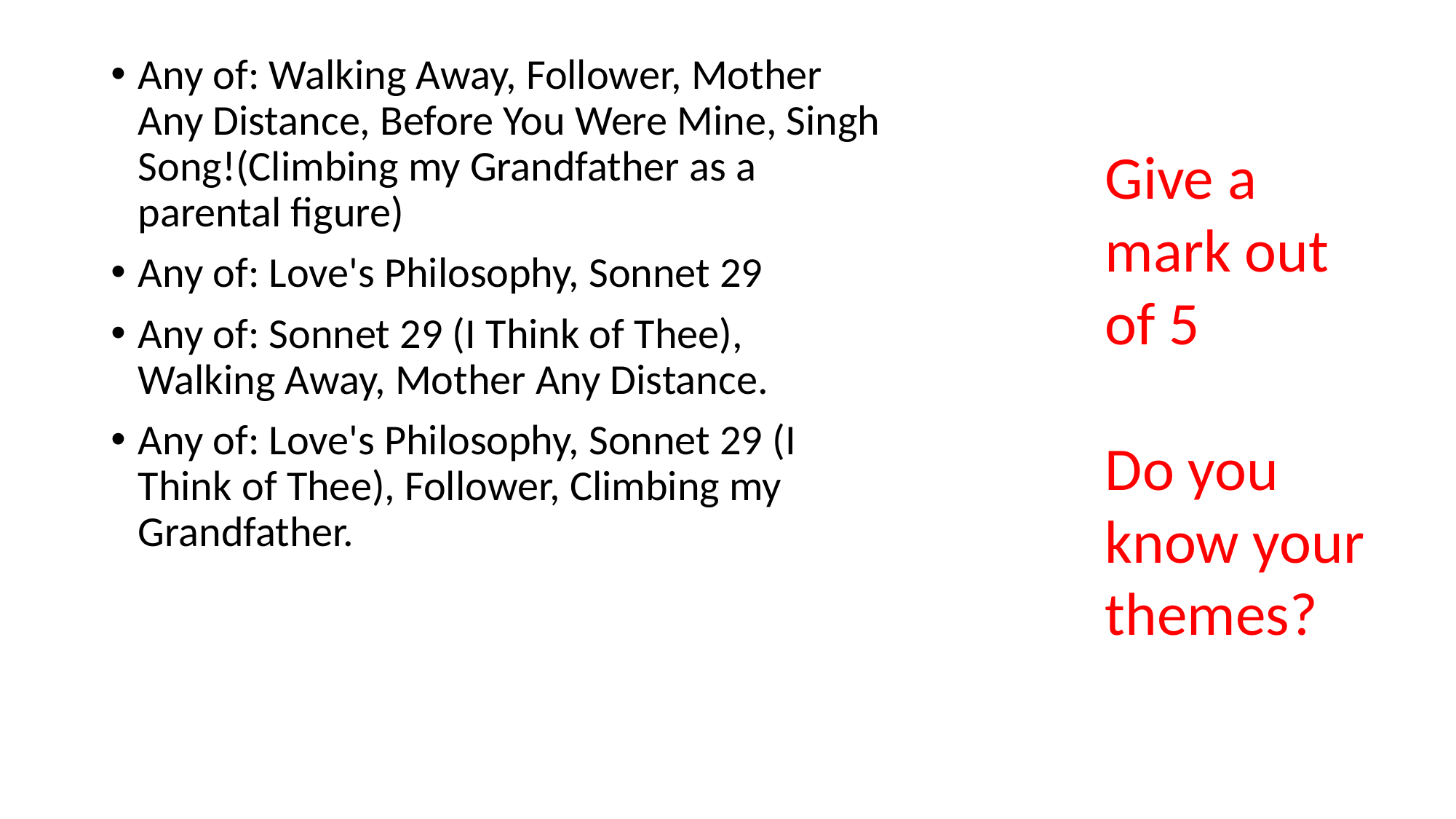

Any of: Walking Away, Follower, Mother Any Distance, Before You Were Mine, Singh Song!(Climbing my Grandfather as a parental figure)
Any of: Love's Philosophy, Sonnet 29
Any of: Sonnet 29 (I Think of Thee), Walking Away, Mother Any Distance.
Any of: Love's Philosophy, Sonnet 29 (I Think of Thee), Follower, Climbing my Grandfather.

Give a mark out of 5

Do you know your themes?